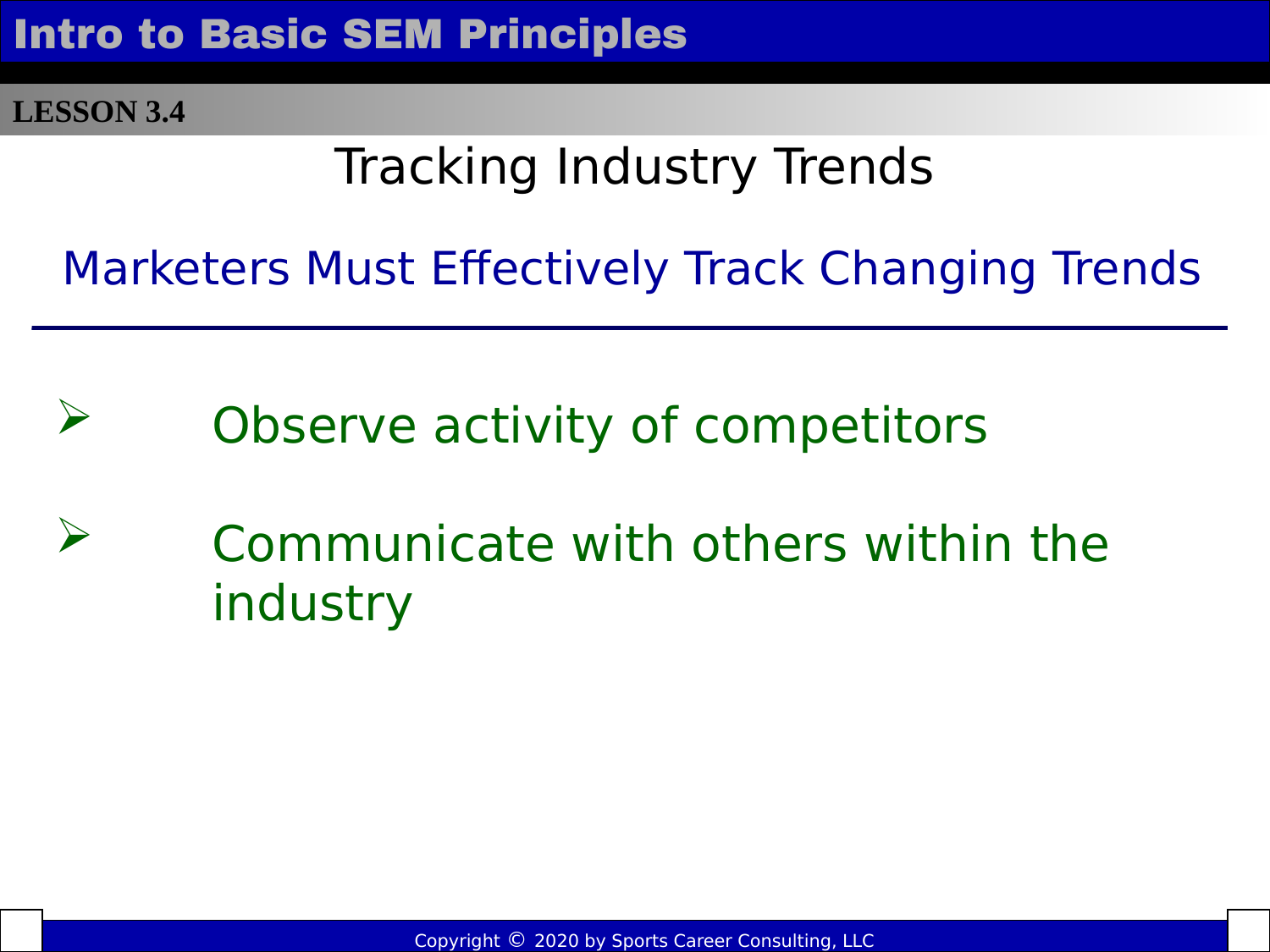

Intro to Basic SEM Principles
LESSON 3.4
Tracking Industry Trends
Marketers Must Effectively Track Changing Trends

  	Observe activity of competitors

  	Communicate with others within the 	industry
Copyright © 2020 by Sports Career Consulting, LLC